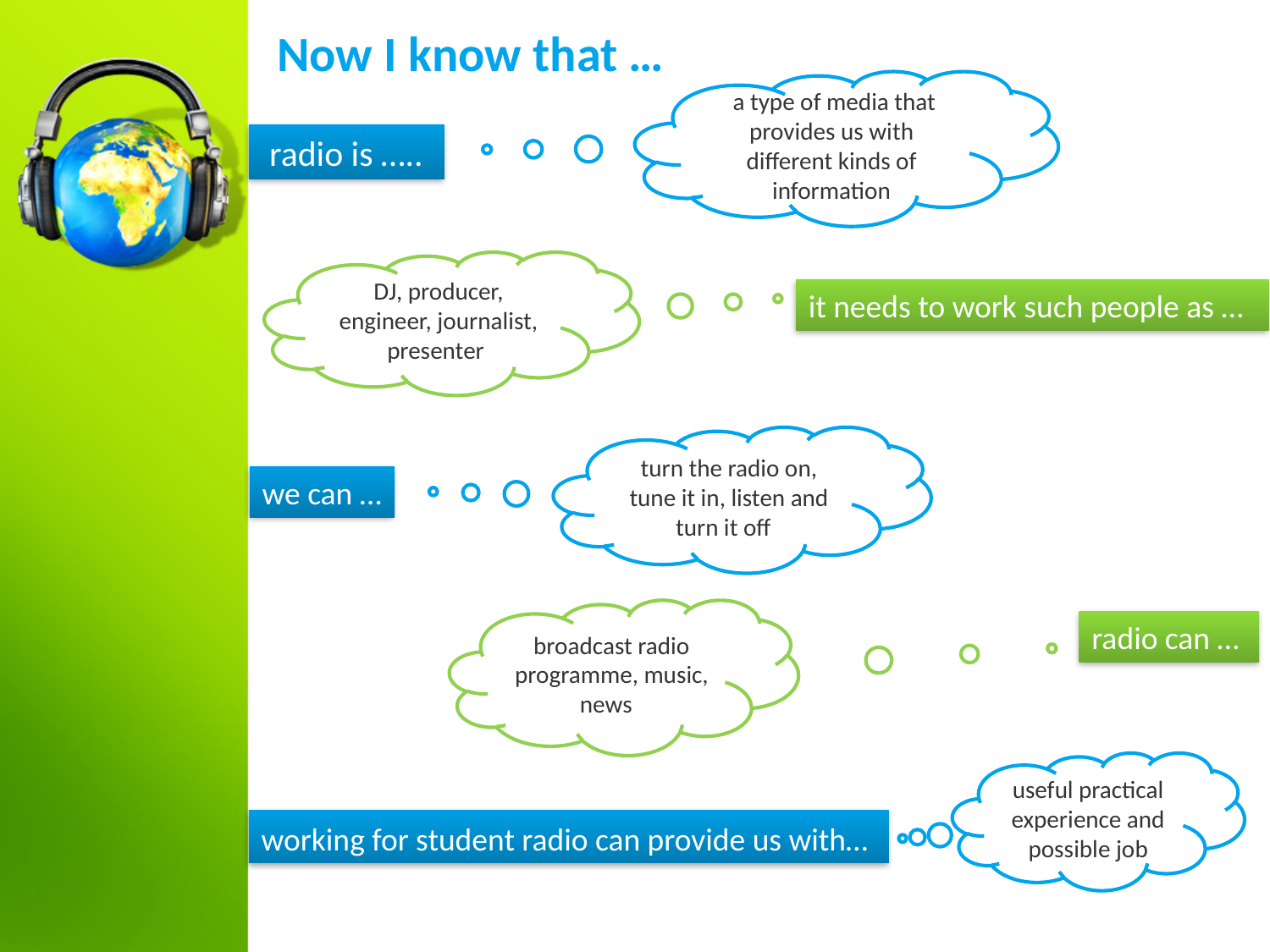

Now I know that …
 a type of media that provides us with different kinds of information
 radio is …..
DJ, producer, engineer, journalist, presenter
it needs to work such people as …
turn the radio on, tune it in, listen and turn it off
we can …
broadcast radio programme, music, news
radio can …
useful practical experience and possible job
working for student radio can provide us with…